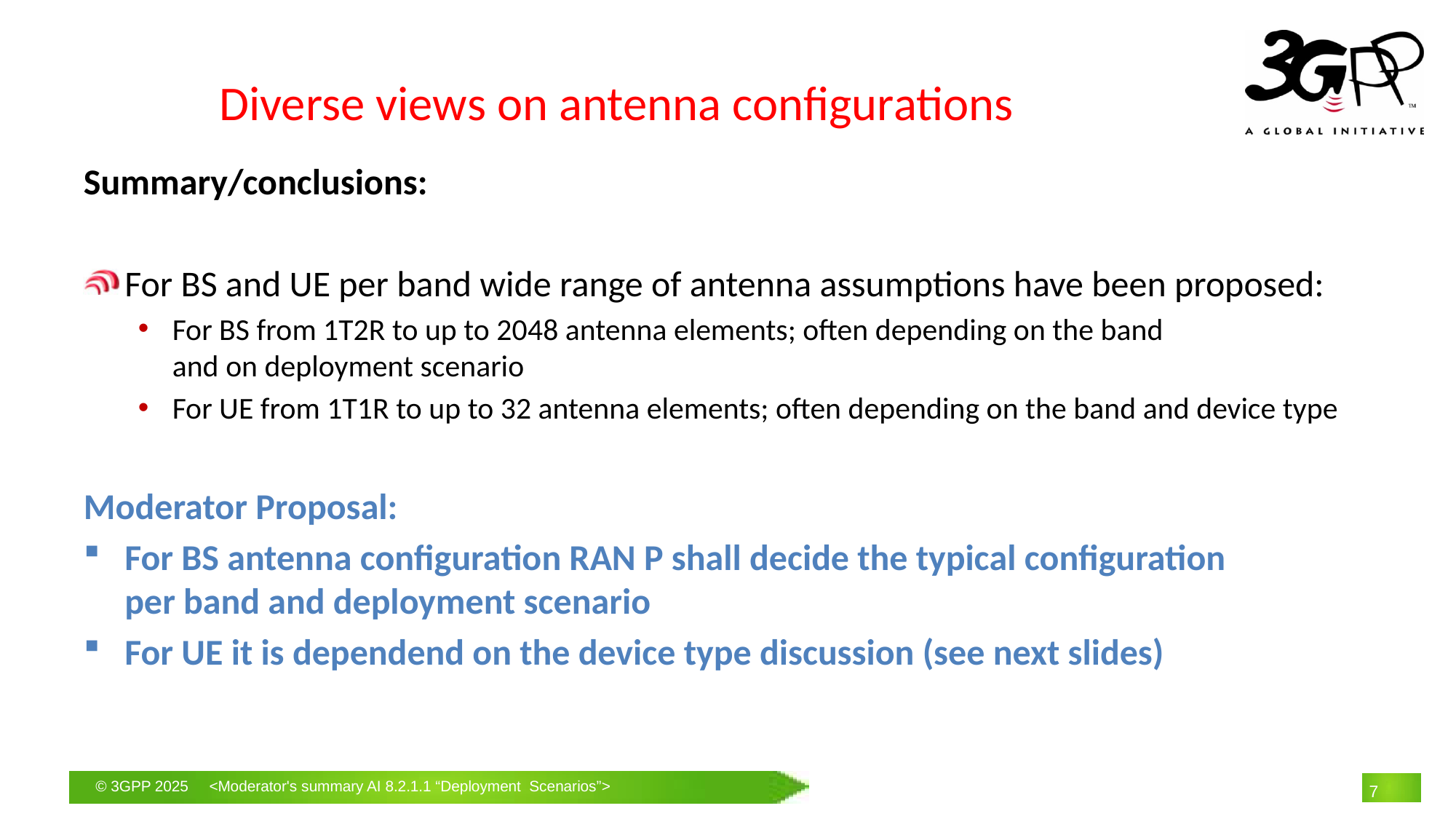

# Diverse views on antenna configurations
Summary/conclusions:

For BS and UE per band wide range of antenna assumptions have been proposed:
For BS from 1T2R to up to 2048 antenna elements; often depending on the band
and on deployment scenario
For UE from 1T1R to up to 32 antenna elements; often depending on the band and device type

Moderator Proposal:
For BS antenna configuration RAN P shall decide the typical configuration
per band and deployment scenario
For UE it is dependend on the device type discussion (see next slides)

7